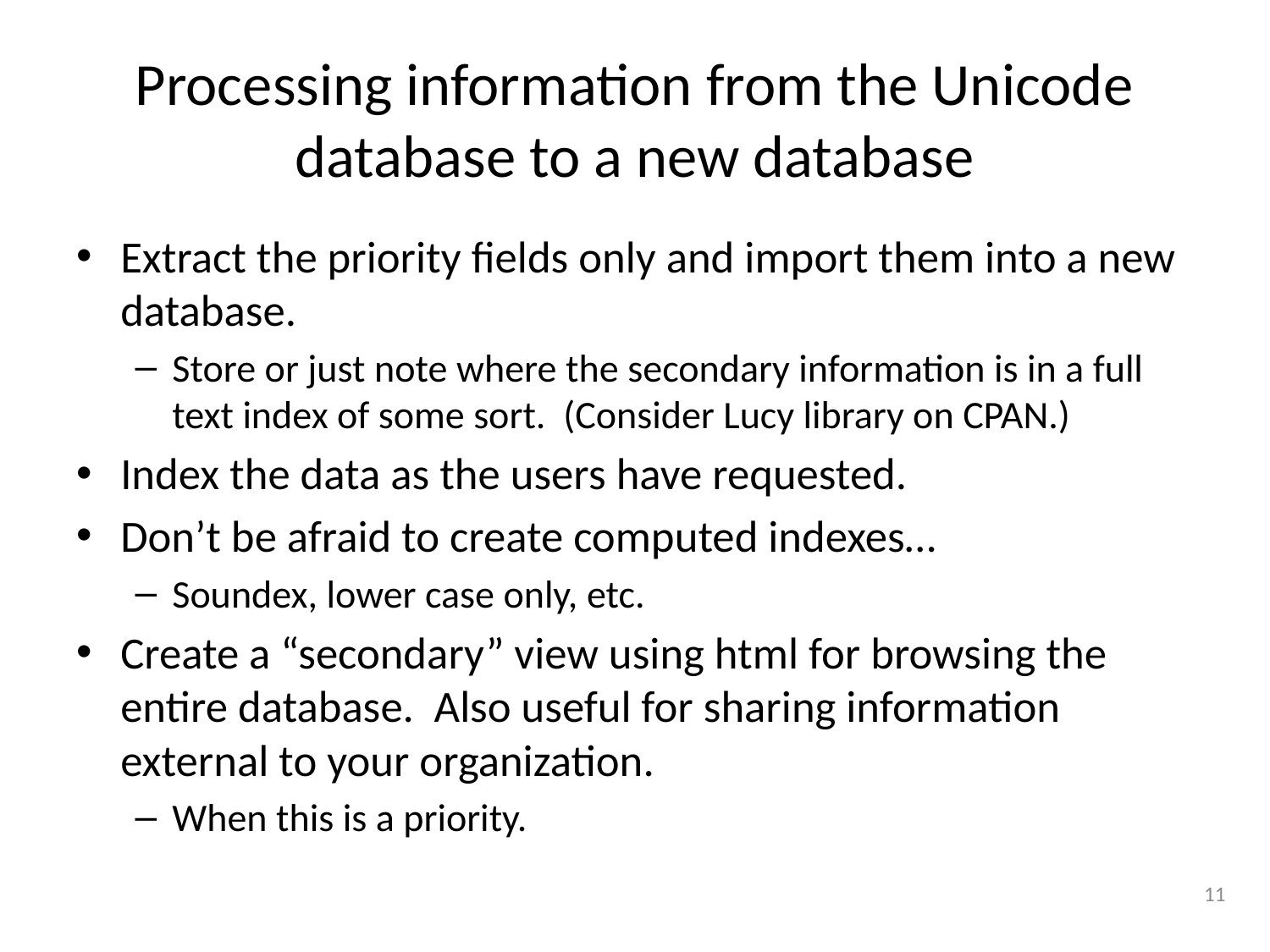

# Processing information from the Unicode database to a new database
Extract the priority fields only and import them into a new database.
Store or just note where the secondary information is in a full text index of some sort.  (Consider Lucy library on CPAN.)
Index the data as the users have requested.
Don’t be afraid to create computed indexes…
Soundex, lower case only, etc.
Create a “secondary” view using html for browsing the entire database.  Also useful for sharing information external to your organization.
When this is a priority.
11